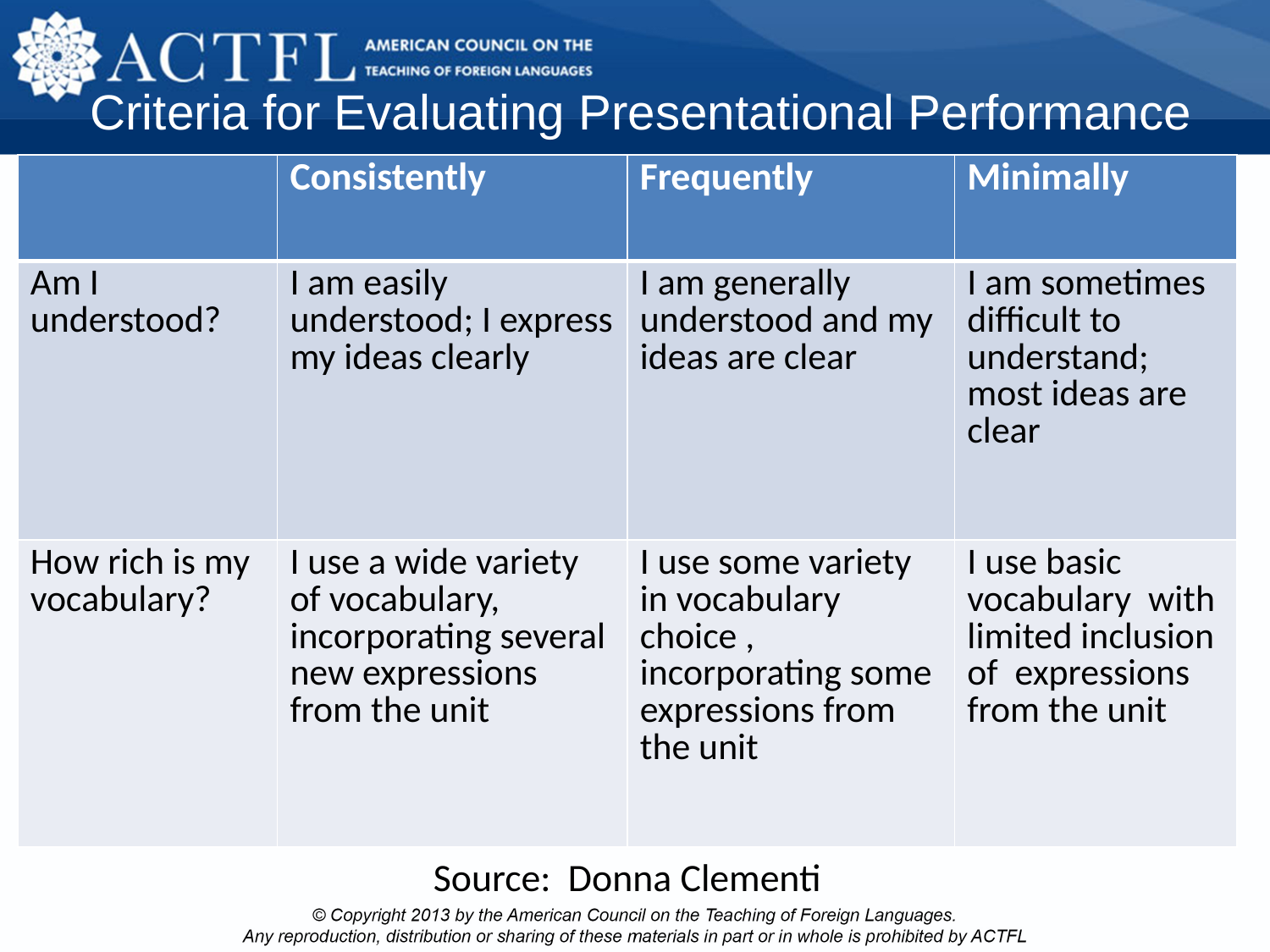

Criteria for Evaluating Presentational Performance
|  | Consistently | Frequently | Minimally |
| --- | --- | --- | --- |
| Am I understood? | I am easily understood; I express my ideas clearly | I am generally understood and my ideas are clear | I am sometimes difficult to understand; most ideas are clear |
| How rich is my vocabulary? | I use a wide variety of vocabulary, incorporating several new expressions from the unit | I use some variety in vocabulary choice , incorporating some expressions from the unit | I use basic vocabulary with limited inclusion of expressions from the unit |
Source:  Donna Clementi